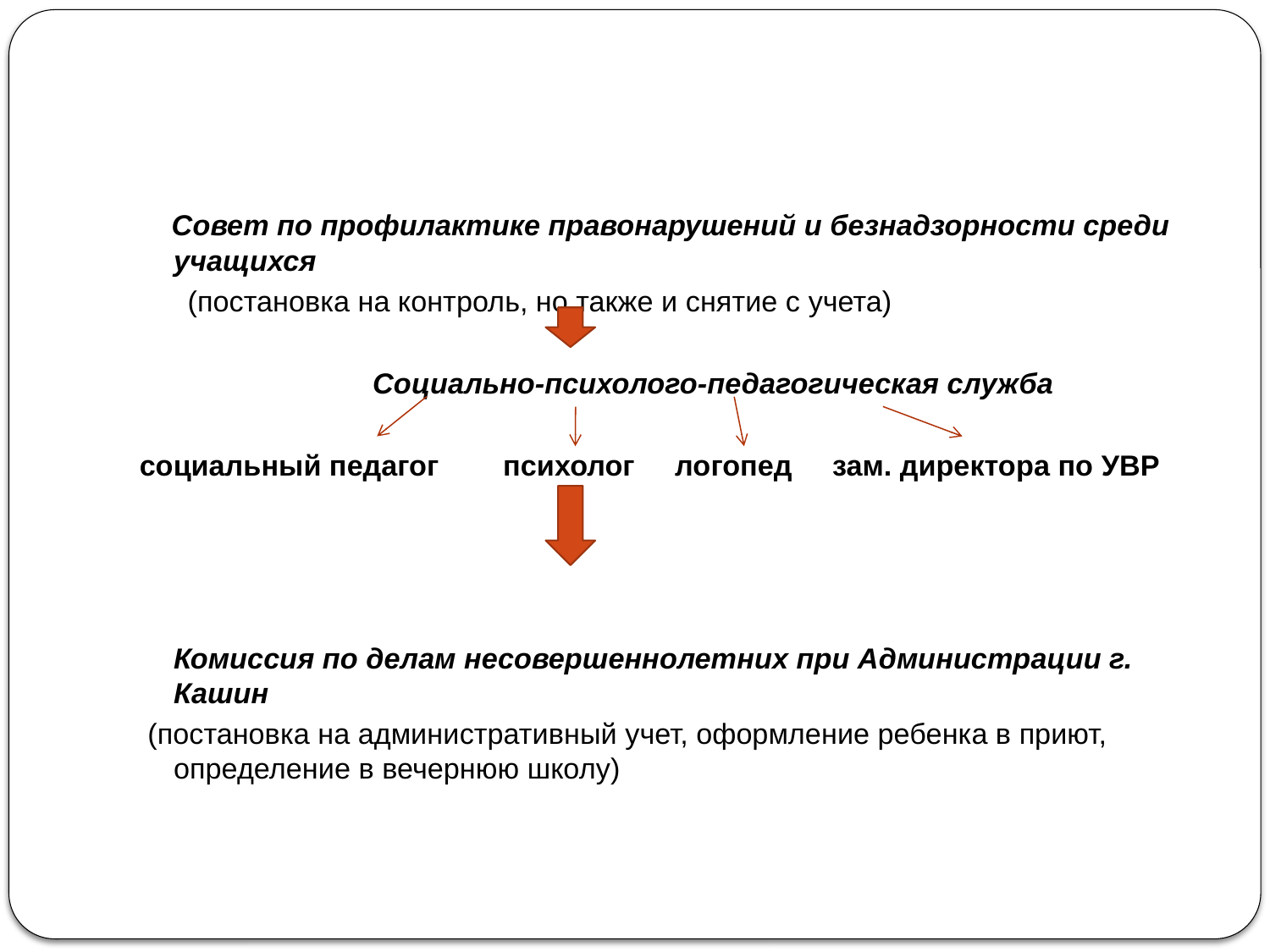

#
    Совет по профилактике правонарушений и безнадзорности среди учащихся
      (постановка на контроль, но также и снятие с учета)

                             Социально-психолого-педагогическая служба

социальный педагог        психолог     логопед     зам. директора по УВР

Комиссия по делам несовершеннолетних при Администрации г. Кашин
 (постановка на административный учет, оформление ребенка в приют, определение в вечернюю школу)